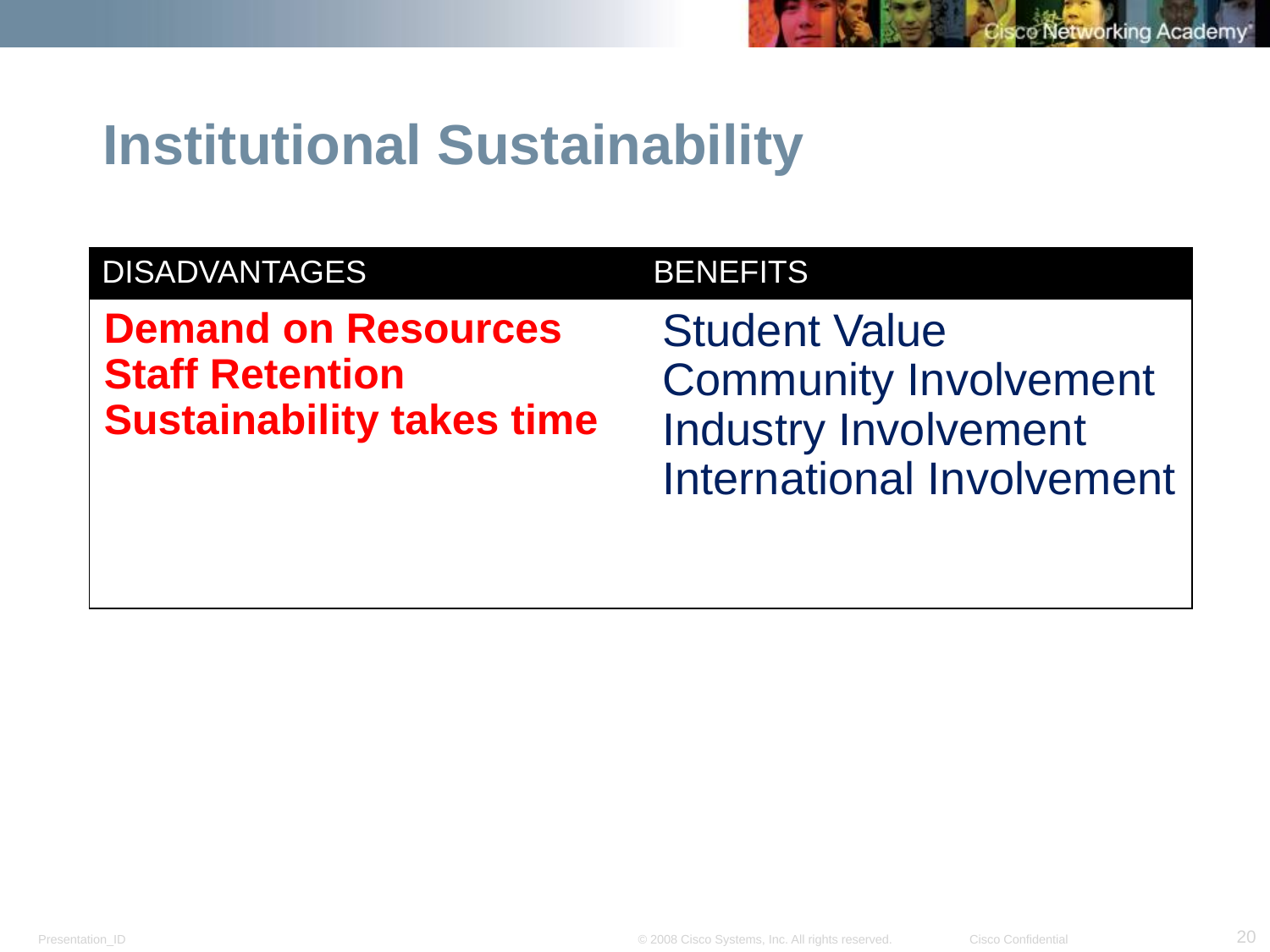

# Institutional Sustainability
| DISADVANTAGES | BENEFITS |
| --- | --- |
|  |  |
|  |  |
|  |  |
|  |  |
|  |  |
|  |  |
Demand on Resources
Staff Retention
Sustainability takes time

Student Value
Community Involvement
Industry Involvement
International Involvement